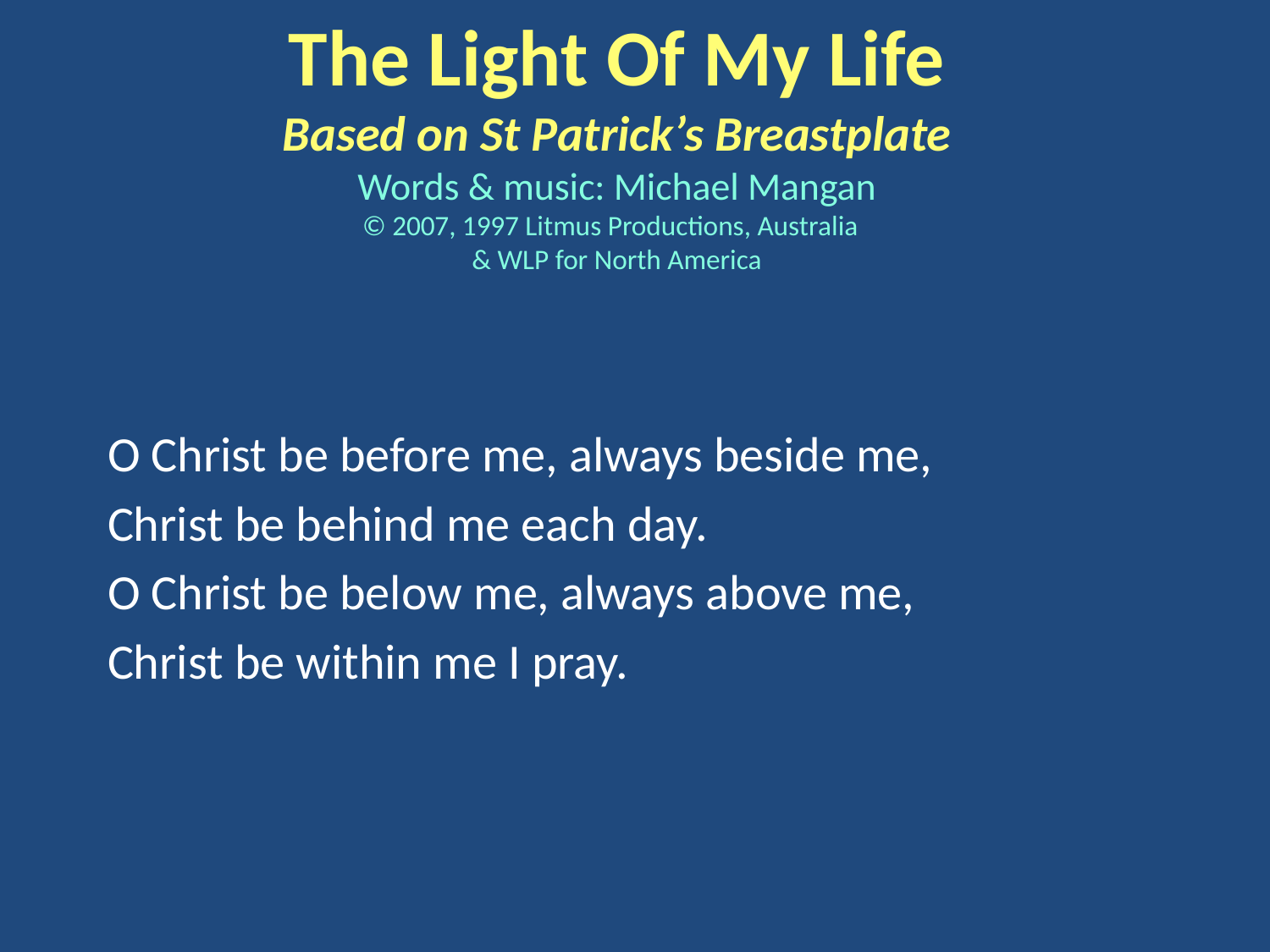

The Light Of My Life
Based on St Patrick’s Breastplate
Words & music: Michael Mangan
© 2007, 1997 Litmus Productions, Australia
& WLP for North America
O Christ be before me, always beside me,
Christ be behind me each day.
O Christ be below me, always above me,
Christ be within me I pray.